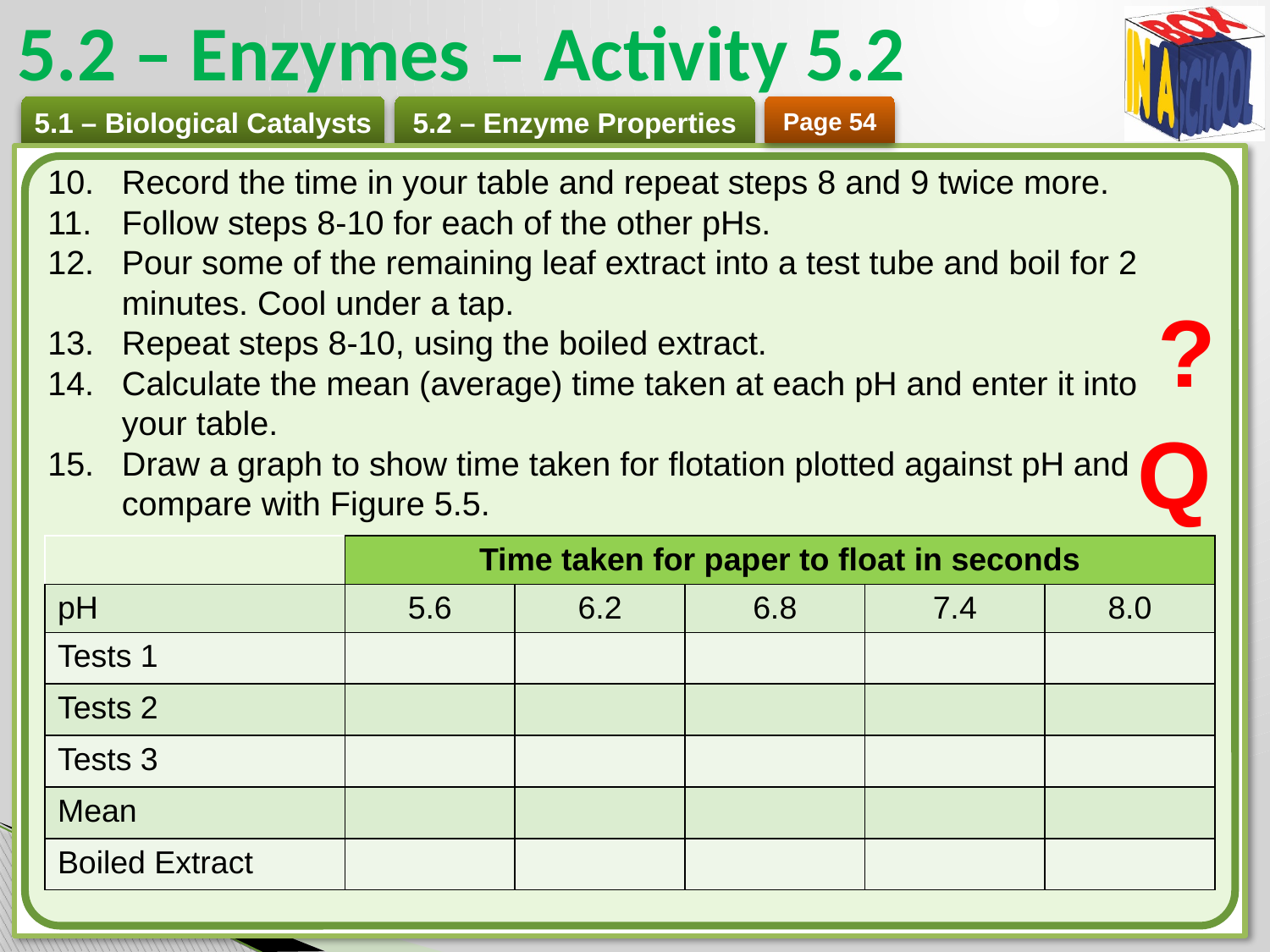

# 5.2 – Enzymes – Activity 5.2
Page 54
Record the time in your table and repeat steps 8 and 9 twice more.
Follow steps 8-10 for each of the other pHs.
Pour some of the remaining leaf extract into a test tube and boil for 2 minutes. Cool under a tap.
Repeat steps 8-10, using the boiled extract.
Calculate the mean (average) time taken at each pH and enter it into your table.
Draw a graph to show time taken for flotation plotted against pH and compare with Figure 5.5.

?
Q
|  | Time taken for paper to float in seconds |  |  |  |  |
| --- | --- | --- | --- | --- | --- |
| pH | 5.6 | 6.2 | 6.8 | 7.4 | 8.0 |
| Tests 1 |  |  |  |  |  |
| Tests 2 |  |  |  |  |  |
| Tests 3 |  |  |  |  |  |
| Mean |  |  |  |  |  |
| Boiled Extract |  |  |  |  |  |